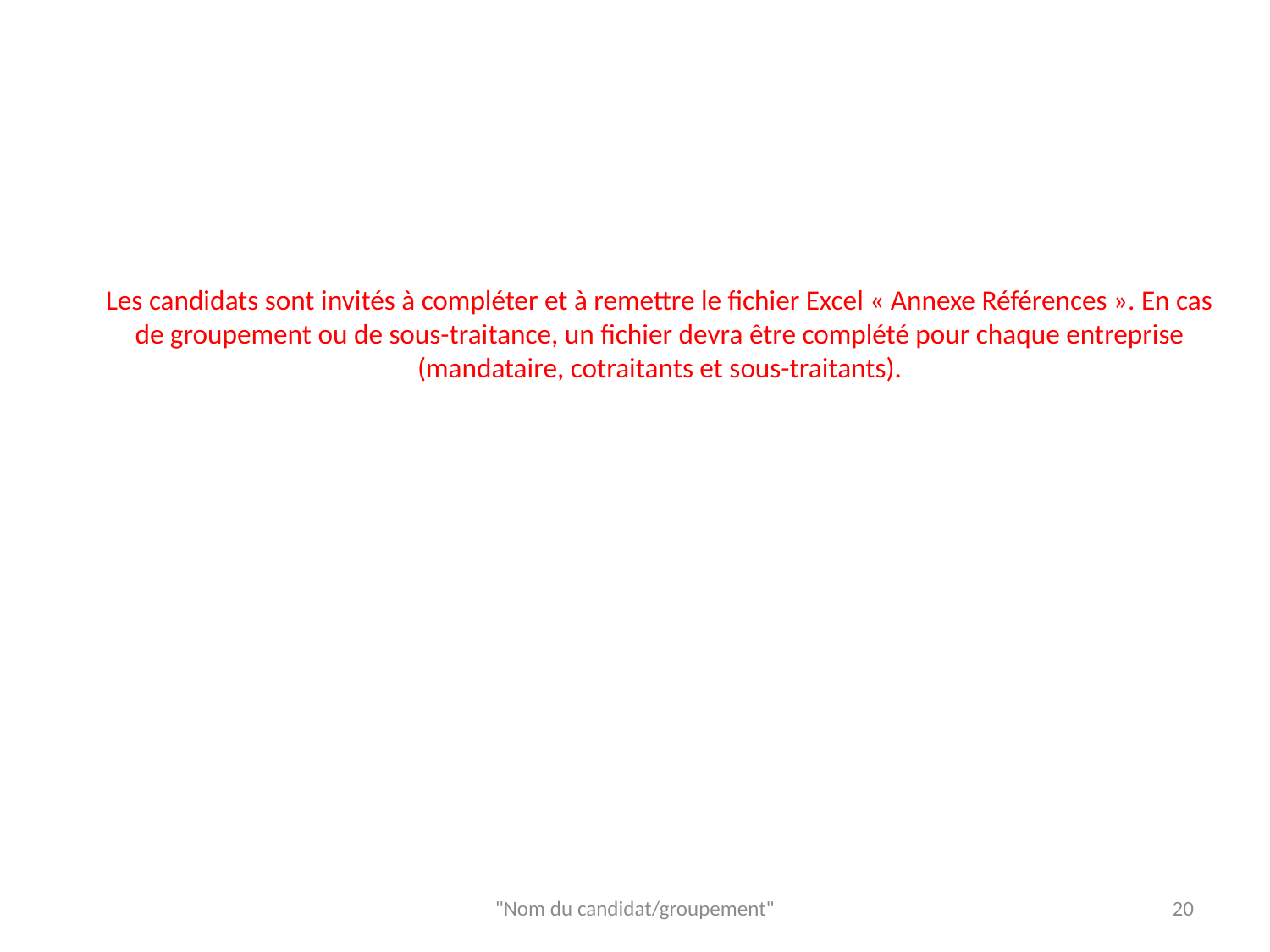

Les candidats sont invités à compléter et à remettre le fichier Excel « Annexe Références ». En cas de groupement ou de sous-traitance, un fichier devra être complété pour chaque entreprise (mandataire, cotraitants et sous-traitants).

"Nom du candidat/groupement"
20